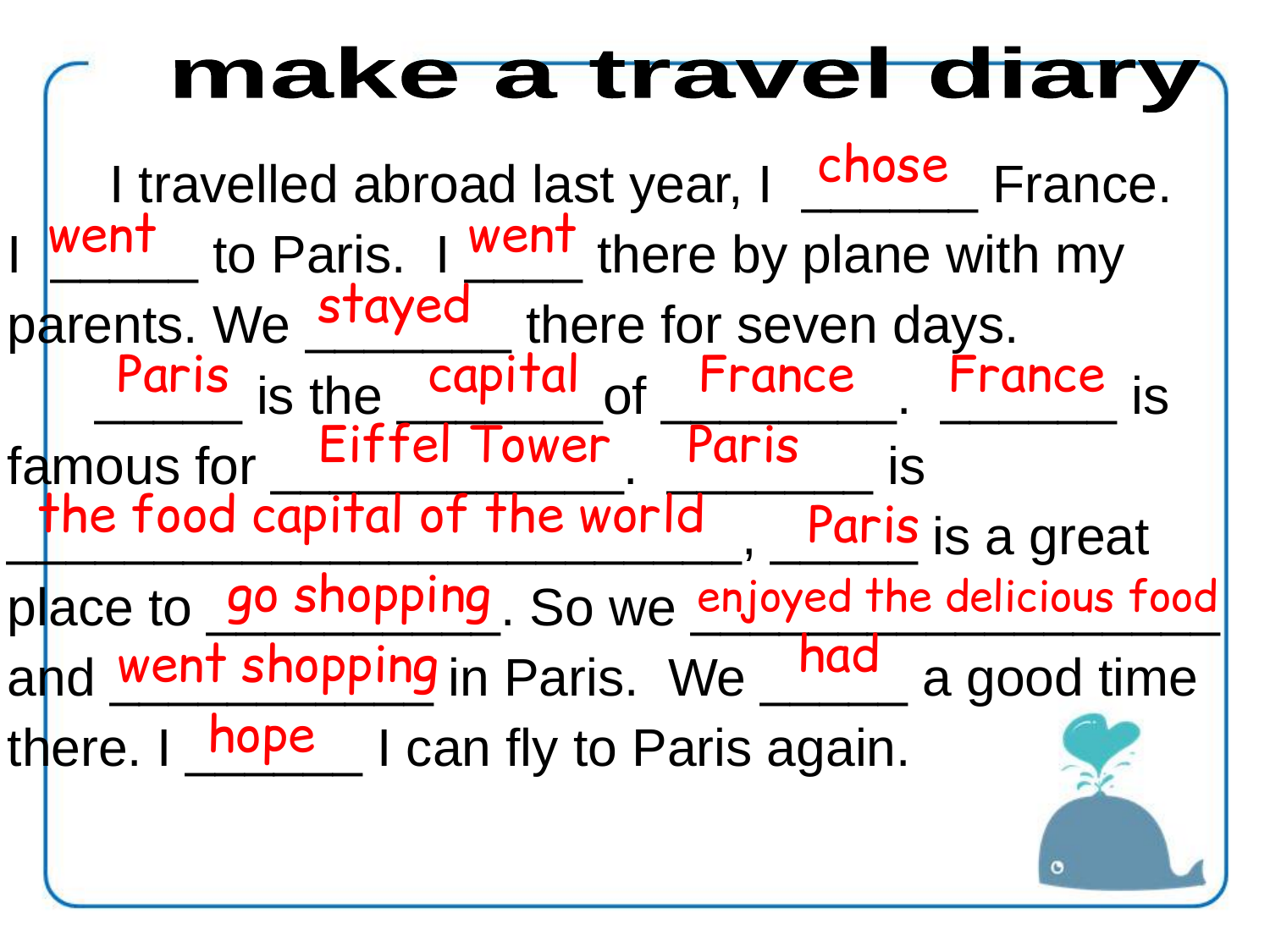

make a travel diary
chose
       I travelled abroad last year, I  ______ France.
I  _____ to Paris.  I ____ there by plane with my parents. We _______ there for seven days.
      _____ is the _______of ________.  ______ is famous for ____________.  _______ is _________________________, _____ is a great place to __________. So we __________________
and ___________ in Paris.  We _____ a good time there. I ______ I can fly to Paris again.

went
went
stayed
Paris
capital
France
France
Eiffel Tower
Paris
the food capital of the world
Paris
go shopping
enjoyed the delicious food
had
went shopping
hope